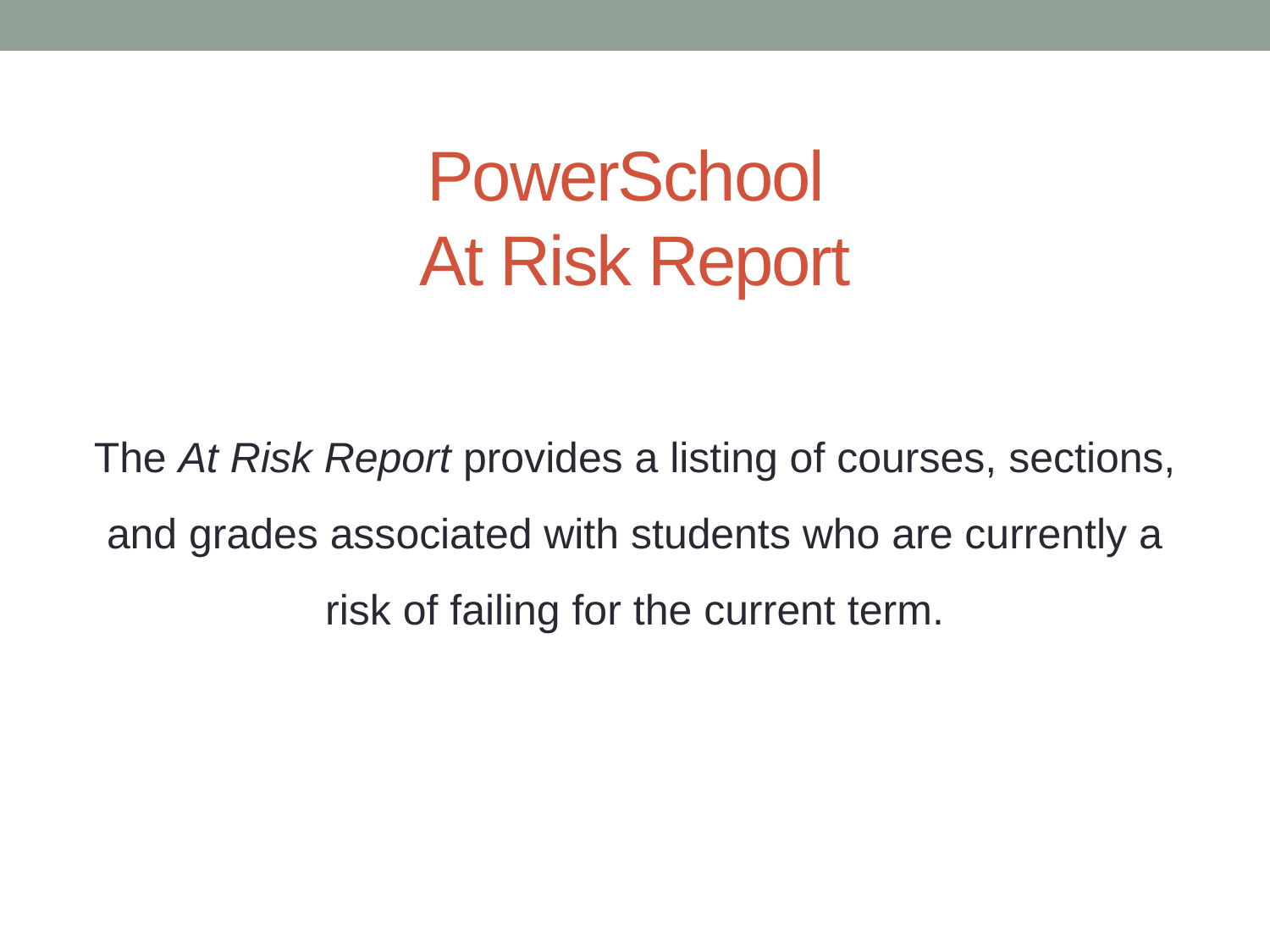

# PowerSchool At Risk Report

The At Risk Report provides a listing of courses, sections, and grades associated with students who are currently a risk of failing for the current term.